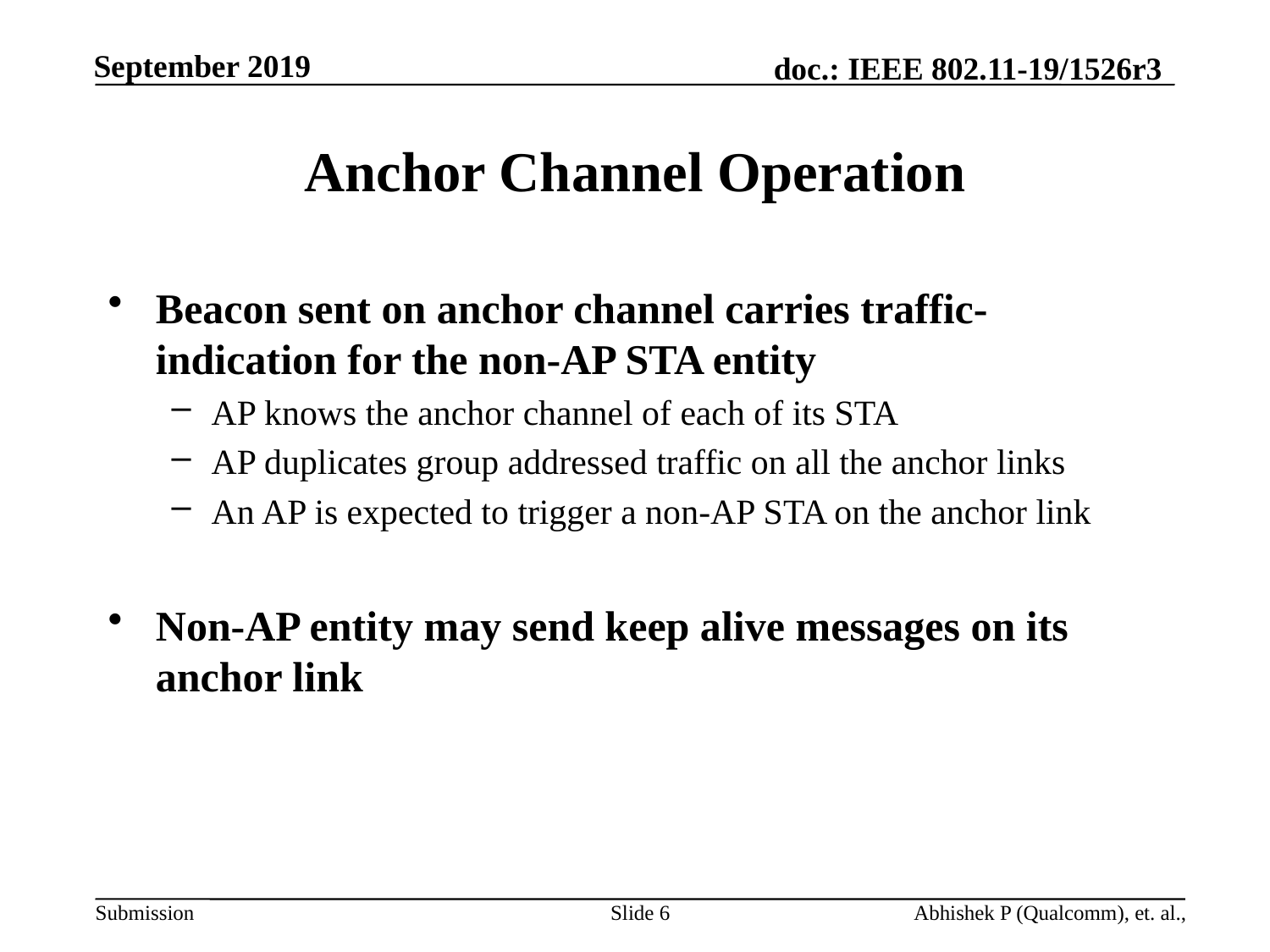

# Anchor Channel Operation
Beacon sent on anchor channel carries traffic-indication for the non-AP STA entity
AP knows the anchor channel of each of its STA
AP duplicates group addressed traffic on all the anchor links
An AP is expected to trigger a non-AP STA on the anchor link

Non-AP entity may send keep alive messages on its anchor link

Slide 6
Abhishek P (Qualcomm), et. al.,